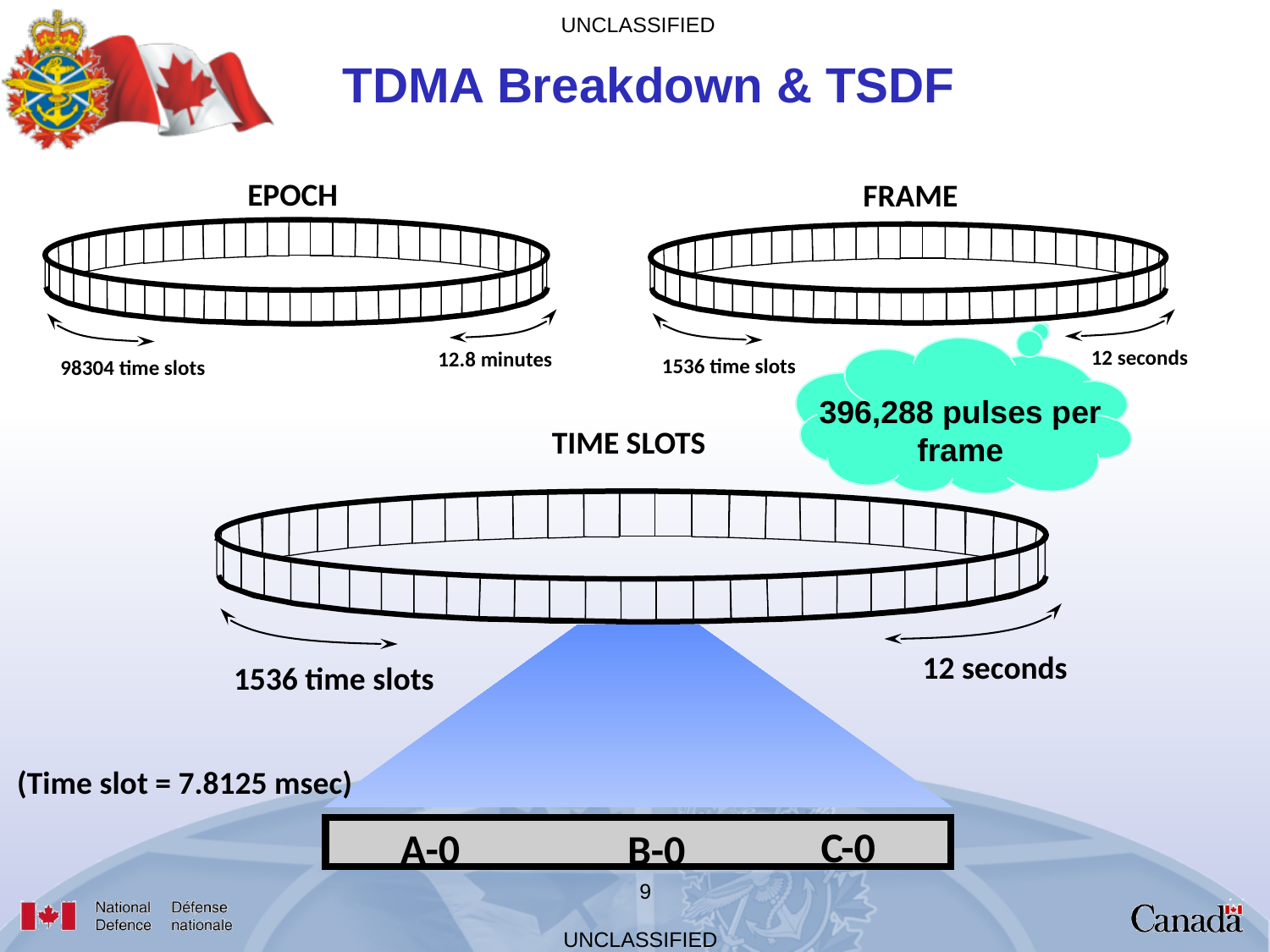

# TDMA Breakdown & TSDF
EPOCH

12.8 minutes
98304 time slots
FRAME

12 seconds
1536 time slots

396,288 pulses per frame
TIME SLOTS

12 seconds
1536 time slots
C-0
A-0
B-0

(Time slot = 7.8125 msec)